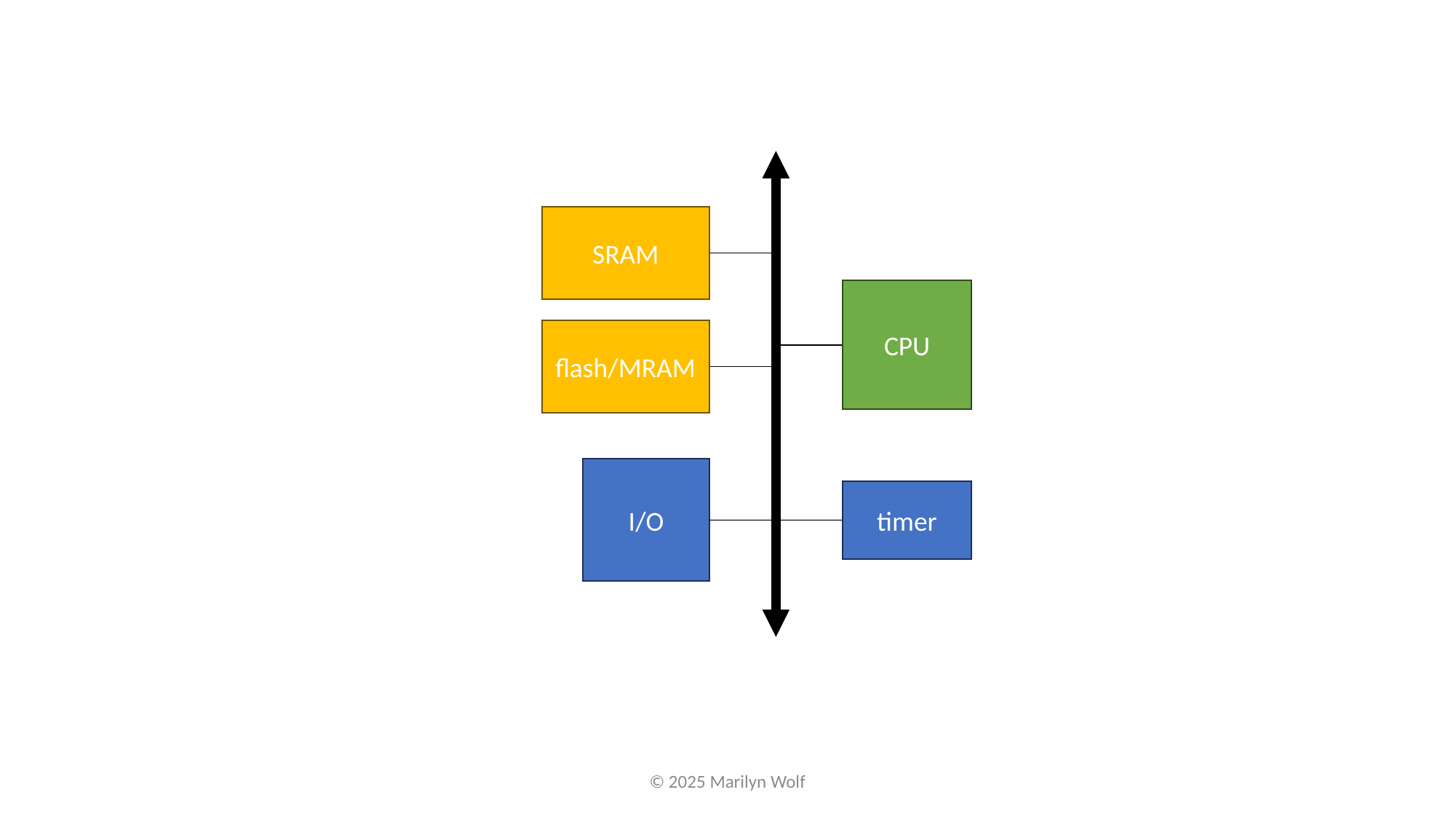

SRAM
CPU
flash/MRAM
I/O
timer
© 2025 Marilyn Wolf